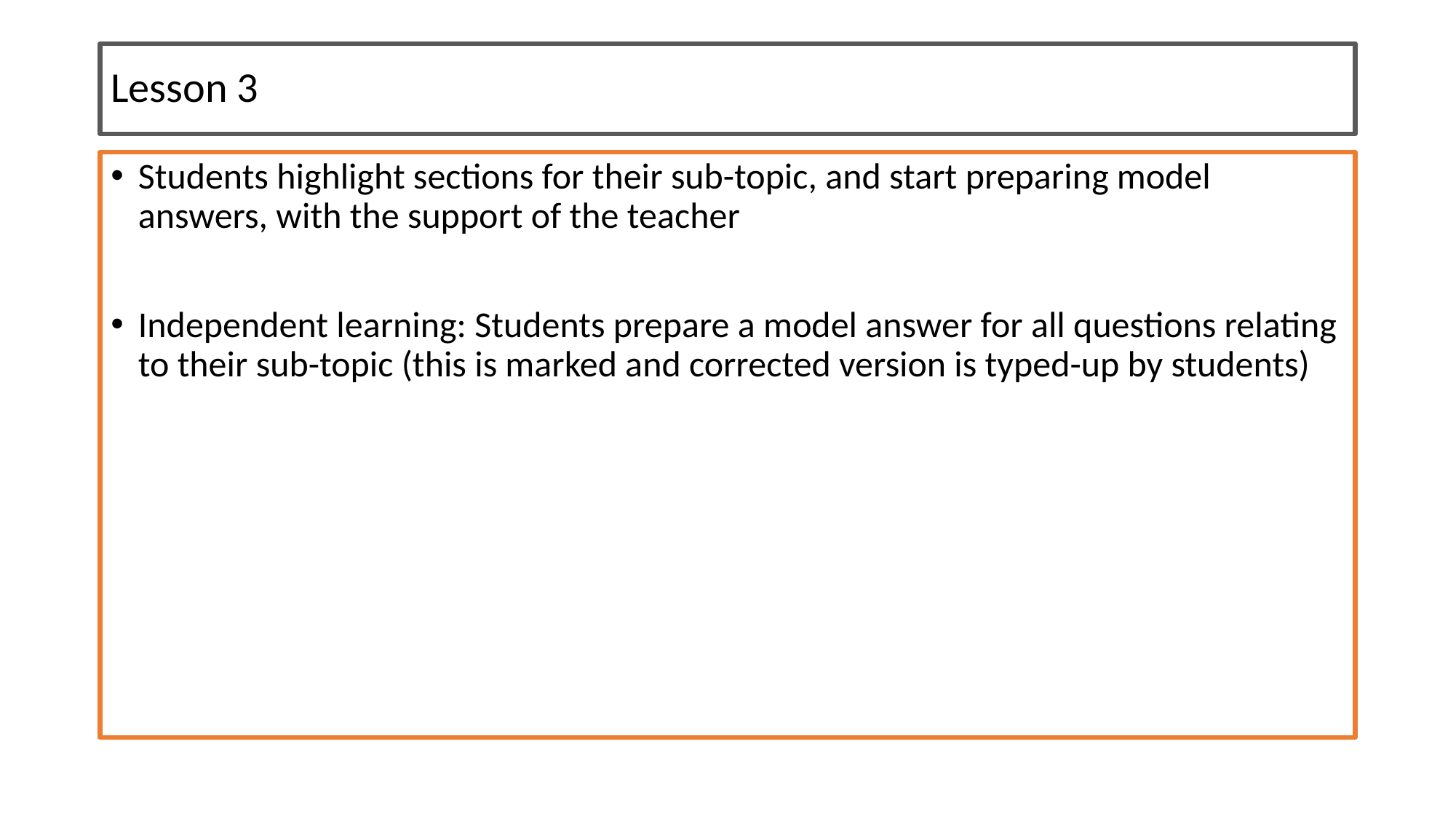

# Lesson 3
Students highlight sections for their sub-topic, and start preparing model answers, with the support of the teacher

Independent learning: Students prepare a model answer for all questions relating to their sub-topic (this is marked and corrected version is typed-up by students)